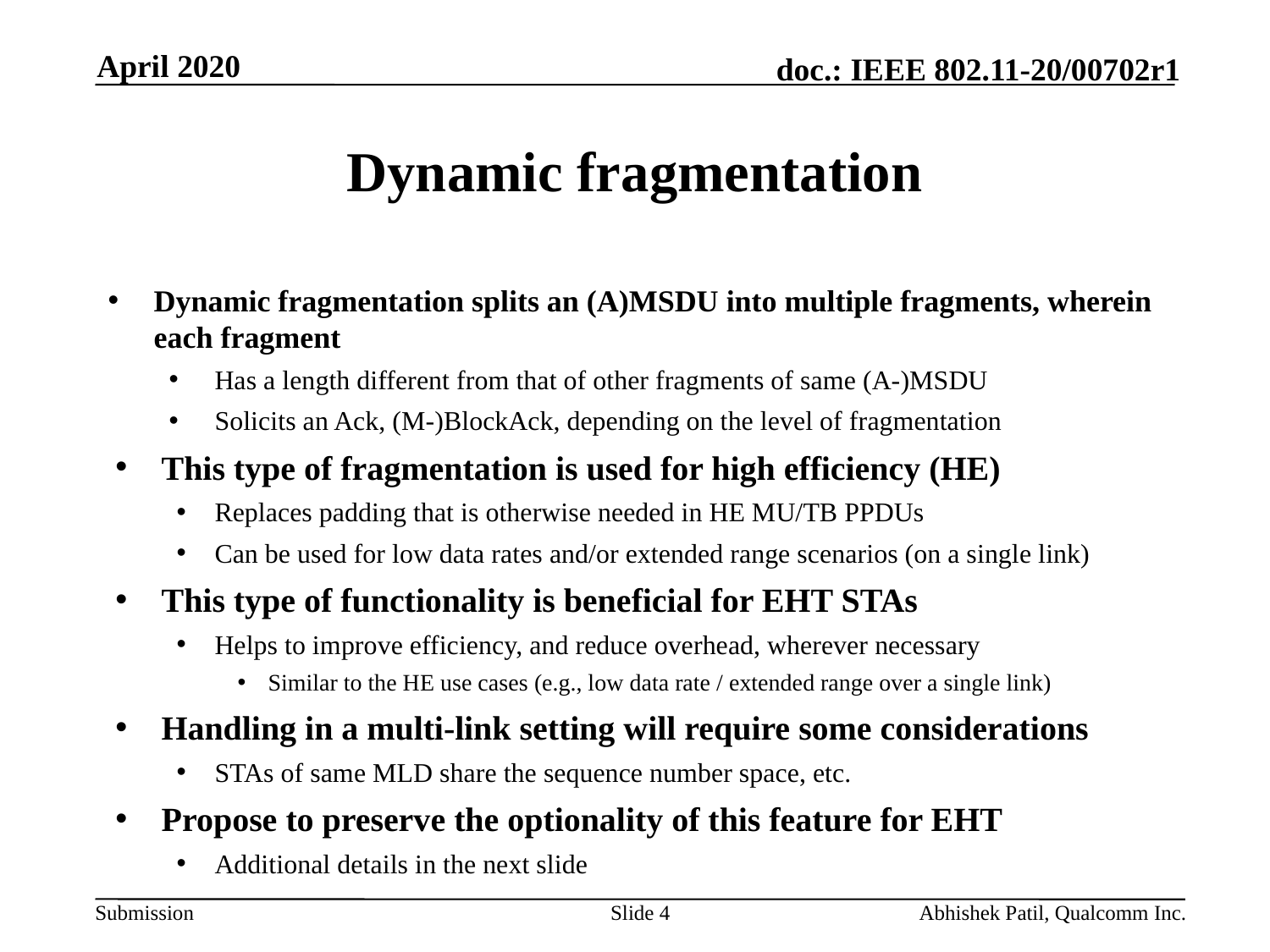

April 2020
# Dynamic fragmentation
Dynamic fragmentation splits an (A)MSDU into multiple fragments, wherein each fragment
Has a length different from that of other fragments of same (A-)MSDU
Solicits an Ack, (M-)BlockAck, depending on the level of fragmentation
This type of fragmentation is used for high efficiency (HE)
Replaces padding that is otherwise needed in HE MU/TB PPDUs
Can be used for low data rates and/or extended range scenarios (on a single link)
This type of functionality is beneficial for EHT STAs
Helps to improve efficiency, and reduce overhead, wherever necessary
Similar to the HE use cases (e.g., low data rate / extended range over a single link)
Handling in a multi-link setting will require some considerations
STAs of same MLD share the sequence number space, etc.
Propose to preserve the optionality of this feature for EHT
Additional details in the next slide
Slide 4
Abhishek Patil, Qualcomm Inc.